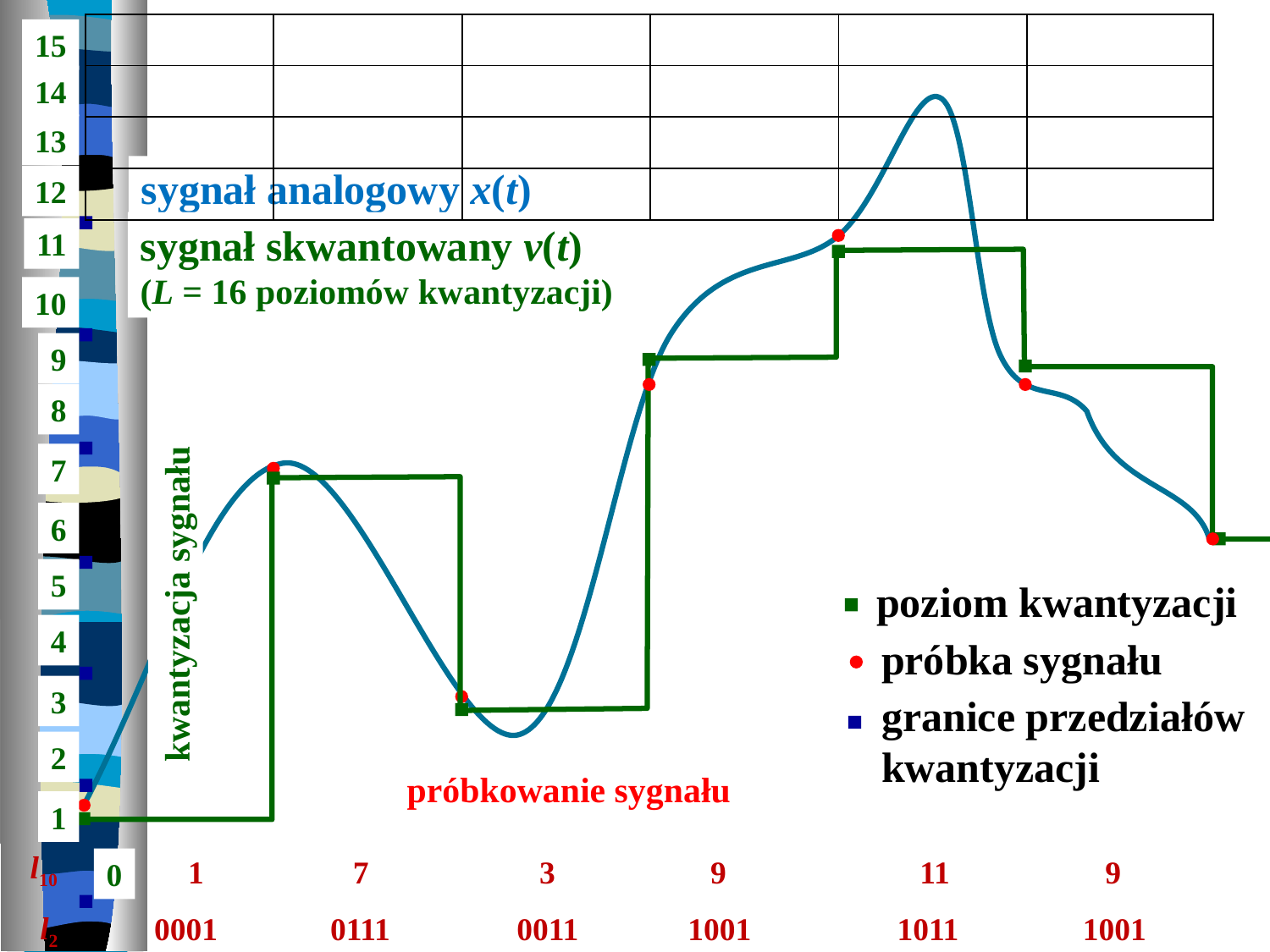

|  |  |  |  |  |  |
| --- | --- | --- | --- | --- | --- |
|  |  |  |  |  |  |
|  |  |  |  |  |  |
|  |  |  |  |  |  |
15
14

13
sygnał analogowy x(t)
12
sygnał skwantowany v(t)
(L = 16 poziomów kwantyzacji)

11
|  |  |  |  |  |  |
| --- | --- | --- | --- | --- | --- |
|  |  |  |  |  |  |
|  |  |  |  |  |  |
|  |  |  |  |  |  |
|  |  |  |  |  |  |
|  |  |  |  |  |  |
|  |  |  |  |  |  |
|  |  |  |  |  |  |
|  |  |  |  |  |  |
|  |  |  |  |  |  |
|  |  |  |  |  |  |
|  |  |  |  |  |  |

10

9

8

7

6

5
poziom kwantyzacji
kwantyzacja sygnału

4
próbka sygnału

3
granice przedziałów
kwantyzacji

2
próbkowanie sygnału

1

l10
1
7
3
9
11
9
0

l2
0001
0111
0011
1001
1011
1001